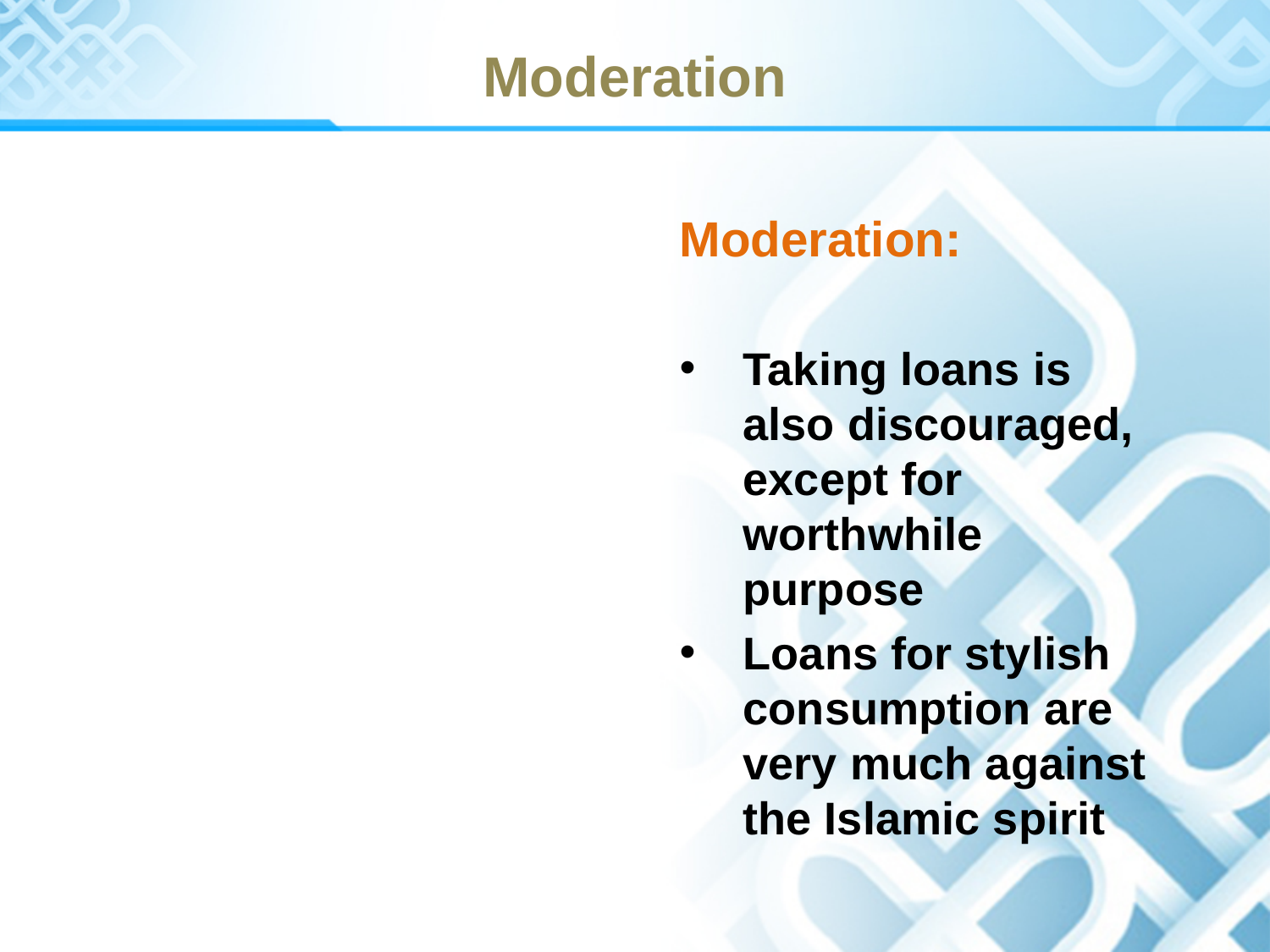

Moderation
Moderation:

Taking loans is also discouraged, except for worthwhile purpose
Loans for stylish consumption are very much against the Islamic spirit